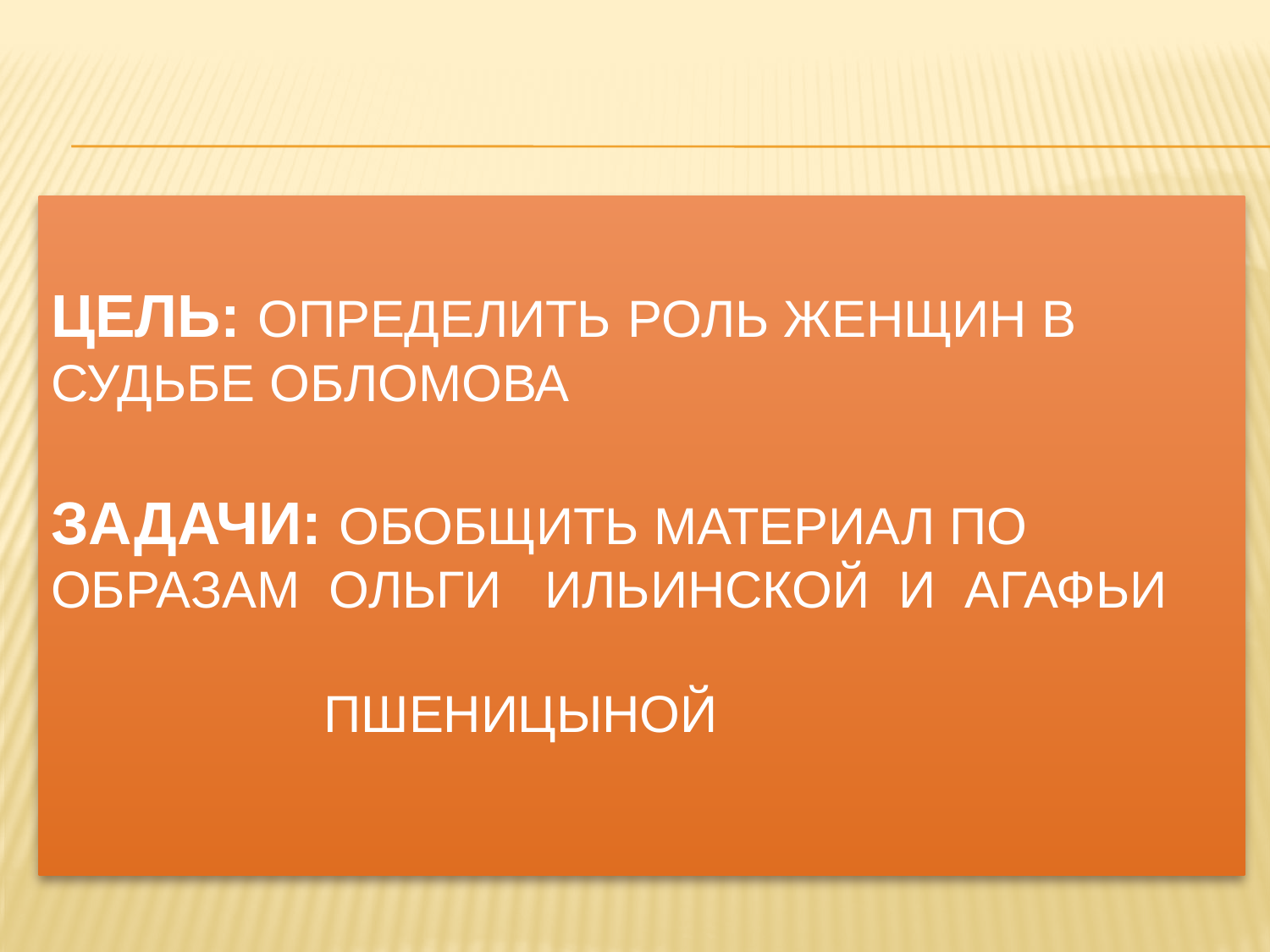

# цель: определить роль женщин в судьбе обломова задачи: обобщить материал по  образам  ольги   ильинской  и  агафьи Пшеницыной